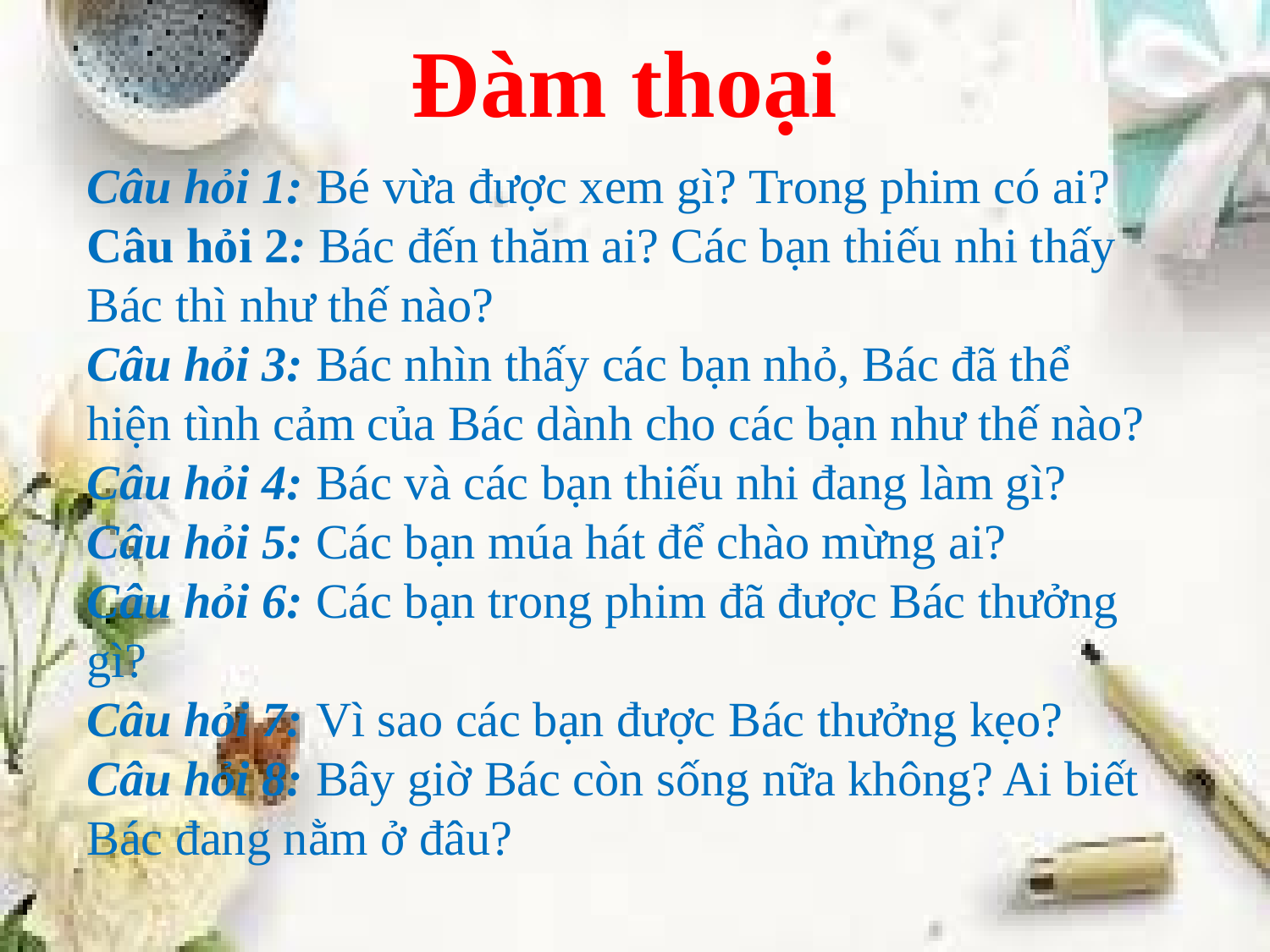

# Đàm thoại
Câu hỏi 1: Bé vừa được xem gì? Trong phim có ai?
Câu hỏi 2: Bác đến thăm ai? Các bạn thiếu nhi thấy Bác thì như thế nào?
Câu hỏi 3: Bác nhìn thấy các bạn nhỏ, Bác đã thể hiện tình cảm của Bác dành cho các bạn như thế nào?
Câu hỏi 4: Bác và các bạn thiếu nhi đang làm gì?
Câu hỏi 5: Các bạn múa hát để chào mừng ai?
Câu hỏi 6: Các bạn trong phim đã được Bác thưởng gì?
Câu hỏi 7: Vì sao các bạn được Bác thưởng kẹo?
Câu hỏi 8: Bây giờ Bác còn sống nữa không? Ai biết Bác đang nằm ở đâu?